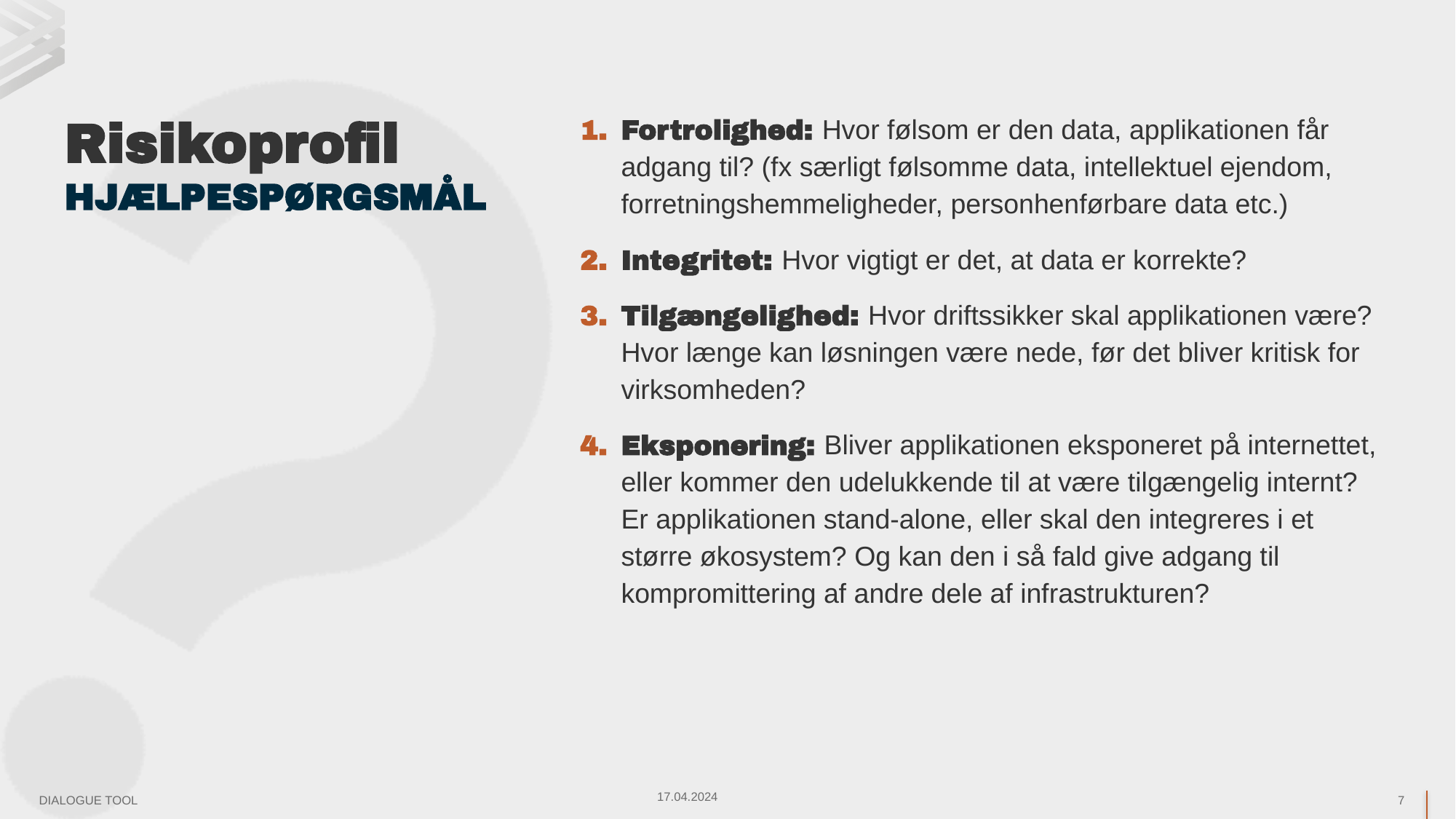

Fortrolighed: Hvor følsom er den data, applikationen får adgang til? (fx særligt følsomme data, intellektuel ejendom, forretningshemmeligheder, personhenførbare data etc.)
Integritet: Hvor vigtigt er det, at data er korrekte?
Tilgængelighed: Hvor driftssikker skal applikationen være? Hvor længe kan løsningen være nede, før det bliver kritisk for virksomheden?
Eksponering: Bliver applikationen eksponeret på internettet, eller kommer den udelukkende til at være tilgængelig internt? Er applikationen stand-alone, eller skal den integreres i et større økosystem? Og kan den i så fald give adgang til kompromittering af andre dele af infrastrukturen?

# Risikoprofil hjælpespørgsmål
17.04.2024
7
DIALOGUE TOOL